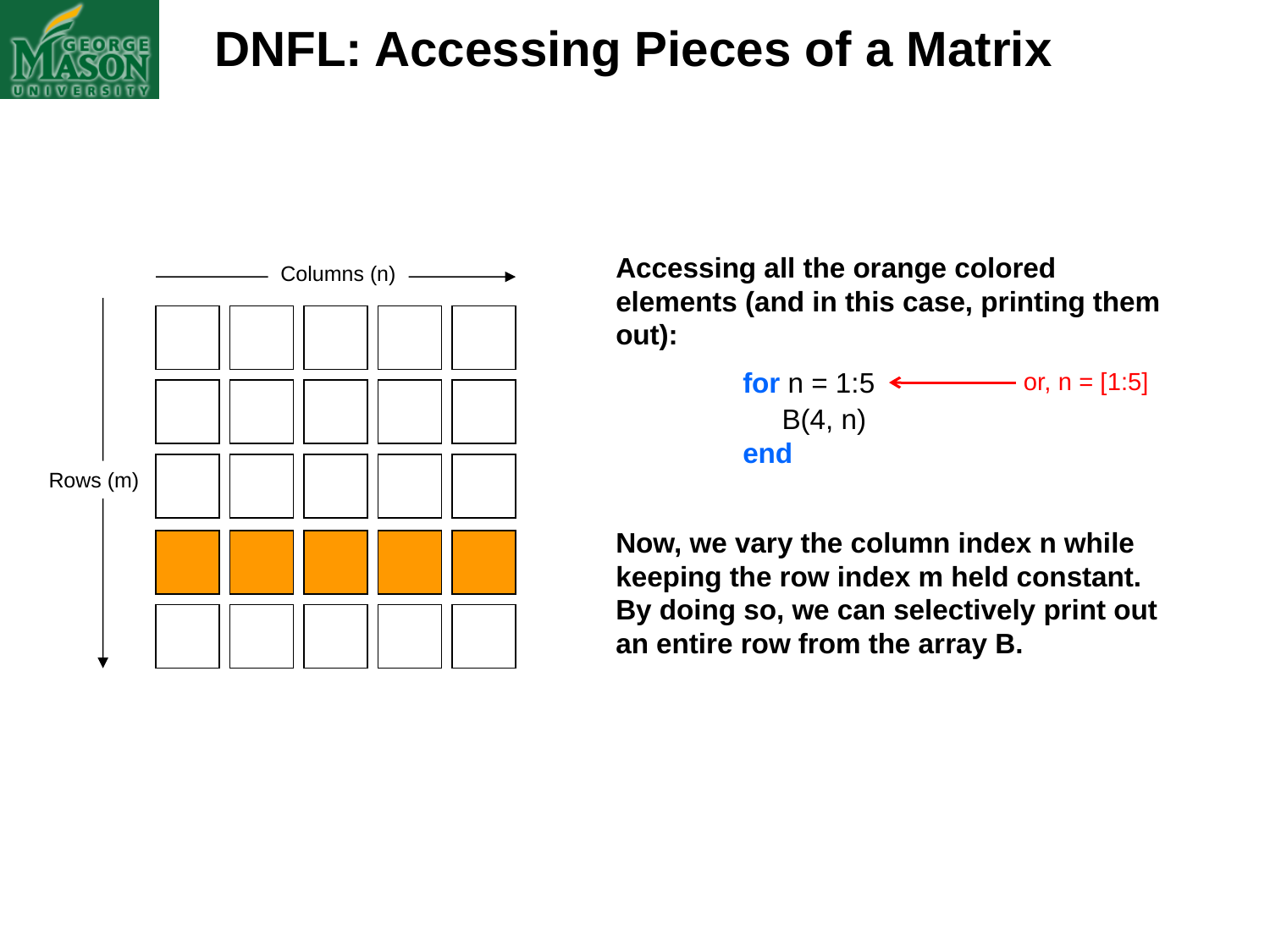

DNFL: Accessing Pieces of a Matrix
Accessing all the orange colored elements (and in this case, printing them out):
   	for n = 1:5
       	     B(4, n)
   	end
Columns (n)

or, n = [1:5]

Rows (m)
Now, we vary the column index n while keeping the row index m held constant.  By doing so, we can selectively print out an entire row from the array B.